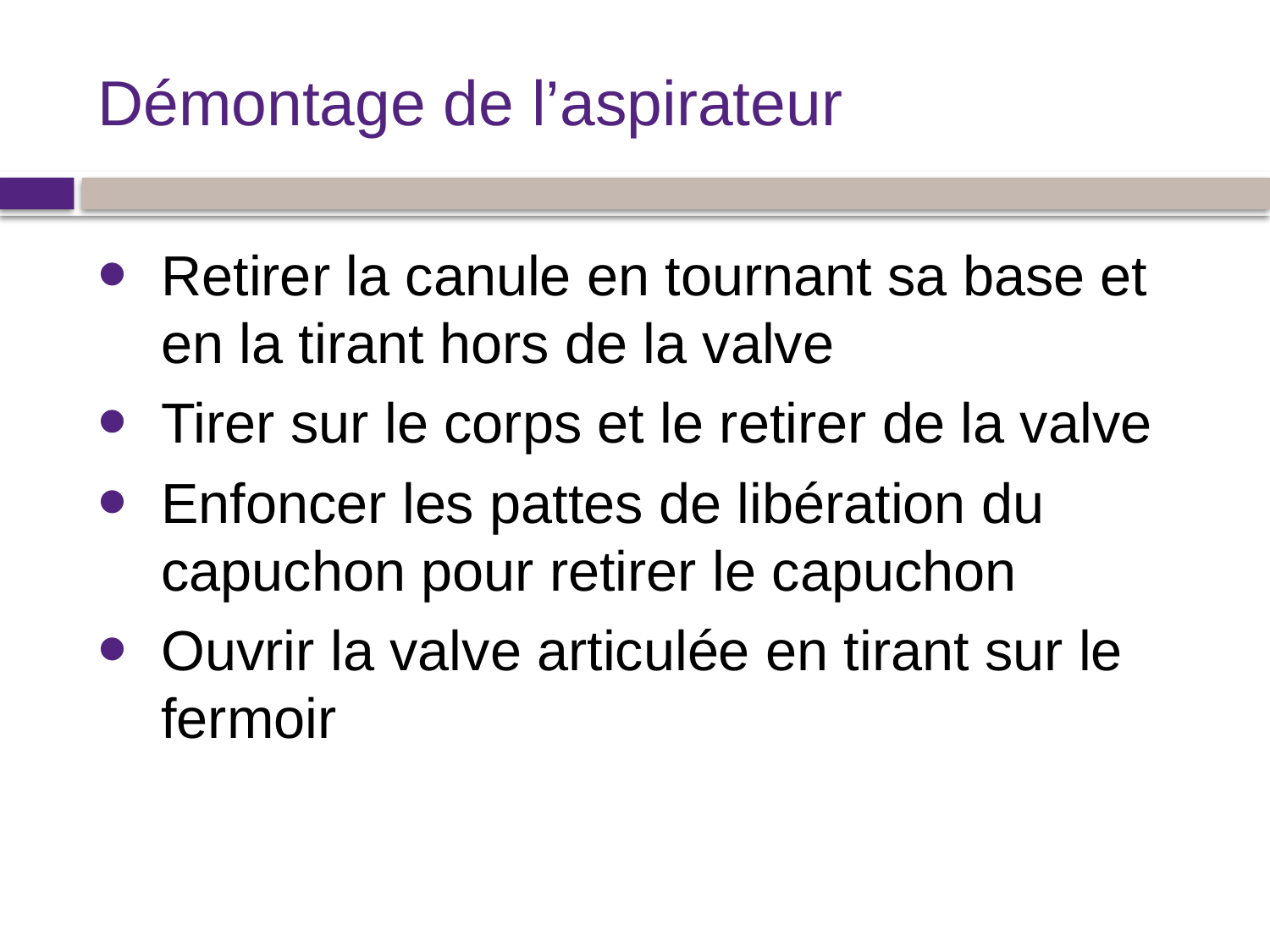

# Démontage de l’aspirateur
Retirer la canule en tournant sa base et en la tirant hors de la valve
Tirer sur le corps et le retirer de la valve
Enfoncer les pattes de libération du capuchon pour retirer le capuchon
Ouvrir la valve articulée en tirant sur le fermoir